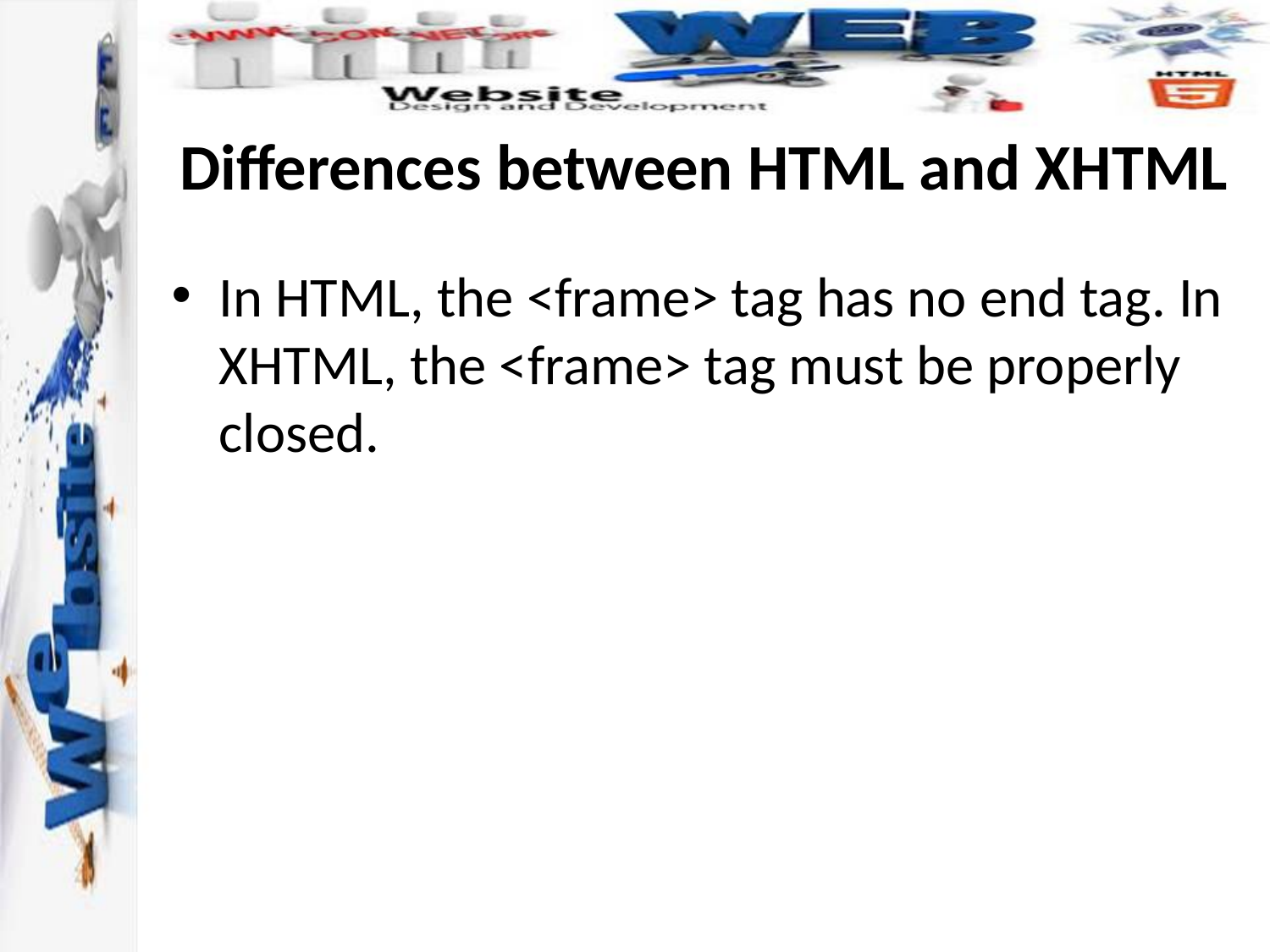

# Differences between HTML and XHTML
In HTML, the <frame> tag has no end tag. In XHTML, the <frame> tag must be properly closed.